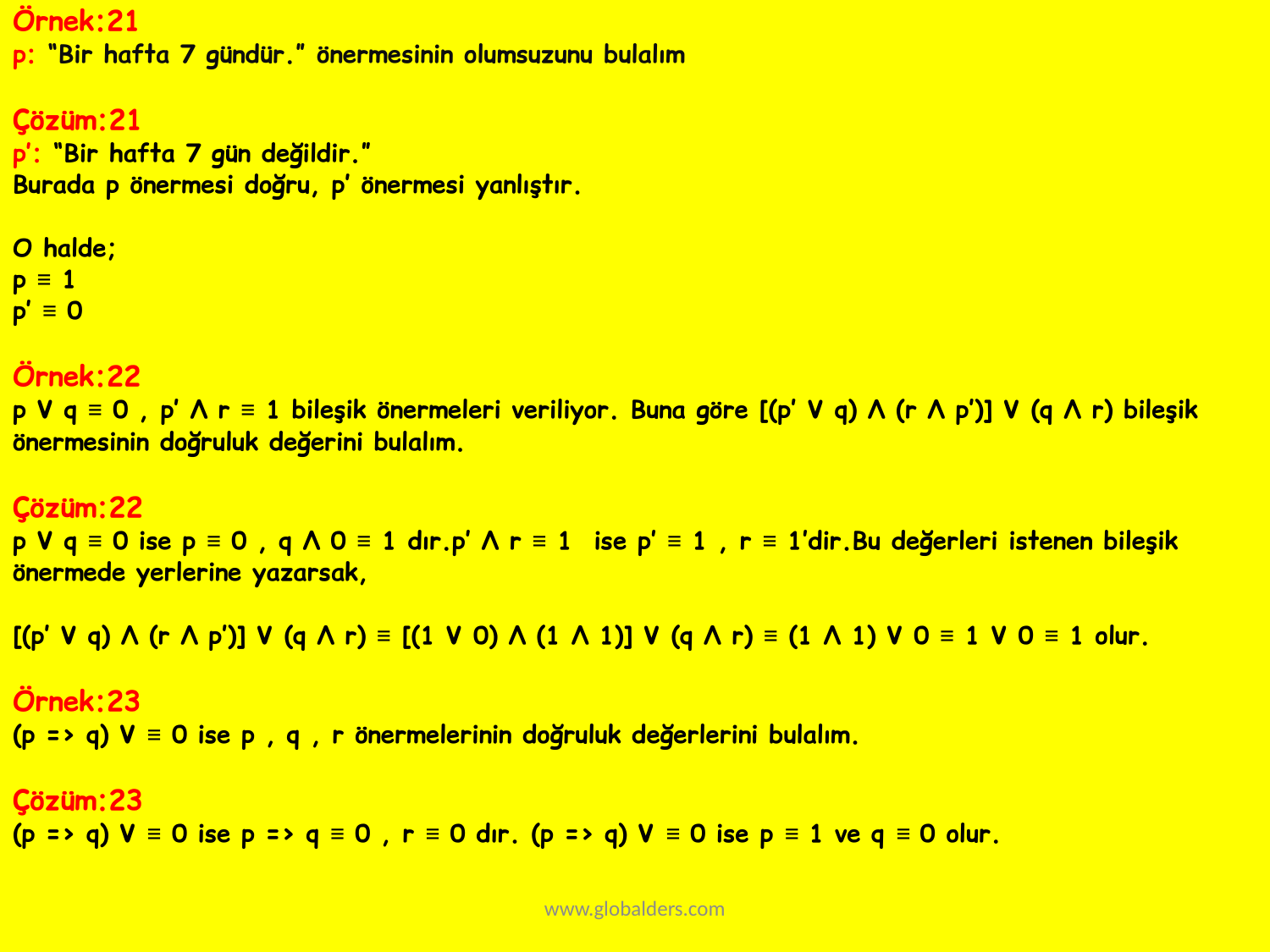

Örnek:21
p: “Bir hafta 7 gündür.” önermesinin olumsuzunu bulalım

Çözüm:21
p’: “Bir hafta 7 gün değildir.”
Burada p önermesi doğru, p’ önermesi yanlıştır.

O halde;
p ≡ 1
p’ ≡ 0

Örnek:22
p V q ≡ 0 , p’ Λ r ≡ 1 bileşik önermeleri veriliyor. Buna göre [(p’ V q) Λ (r Λ p’)] V (q Λ r) bileşik
önermesinin doğruluk değerini bulalım.

Çözüm:22
p V q ≡ 0 ise p ≡ 0 , q Λ 0 ≡ 1 dır.p’ Λ r ≡ 1  ise p’ ≡ 1 , r ≡ 1’dir.Bu değerleri istenen bileşik
önermede yerlerine yazarsak,

[(p’ V q) Λ (r Λ p’)] V (q Λ r) ≡ [(1 V 0) Λ (1 Λ 1)] V (q Λ r) ≡ (1 Λ 1) V 0 ≡ 1 V 0 ≡ 1 olur.

Örnek:23
(p => q) V ≡ 0 ise p , q , r önermelerinin doğruluk değerlerini bulalım.

Çözüm:23
(p => q) V ≡ 0 ise p => q ≡ 0 , r ≡ 0 dır. (p => q) V ≡ 0 ise p ≡ 1 ve q ≡ 0 olur.
www.globalders.com